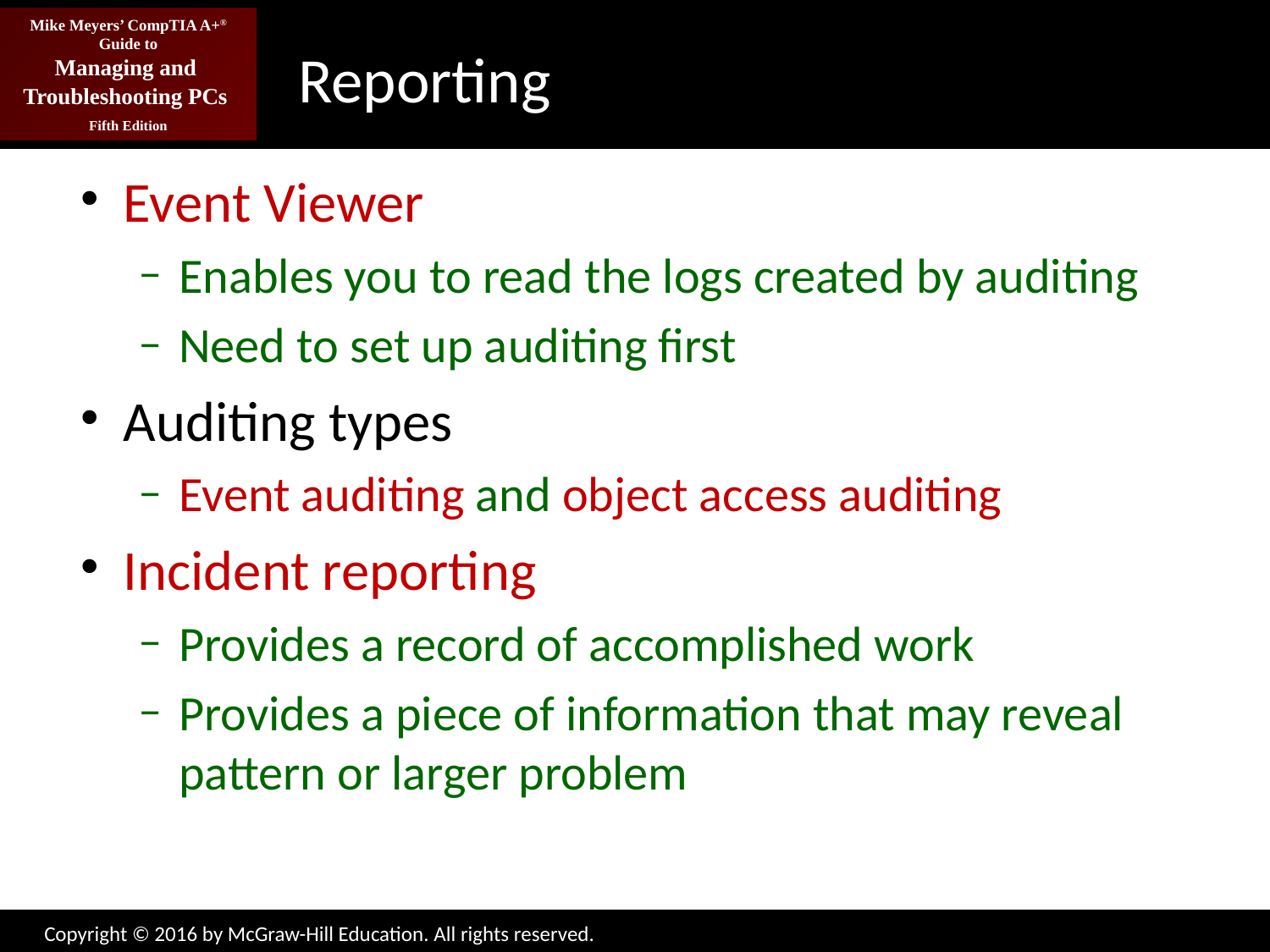

# Reporting
Event Viewer
Enables you to read the logs created by auditing
Need to set up auditing first
Auditing types
Event auditing and object access auditing
Incident reporting
Provides a record of accomplished work
Provides a piece of information that may reveal pattern or larger problem